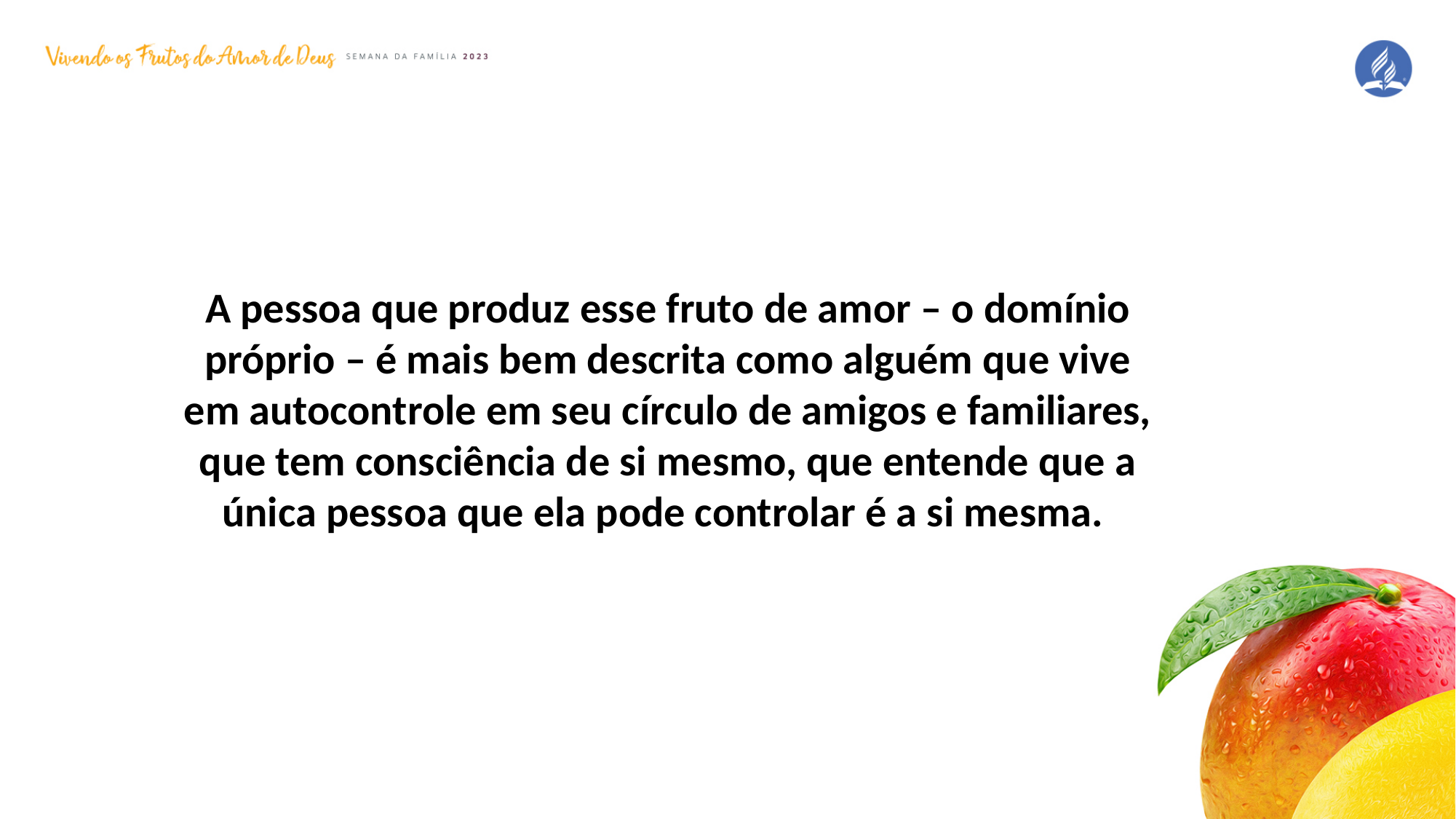

A pessoa que produz esse fruto de amor – o domínio próprio – é mais bem descrita como alguém que vive em autocontrole em seu círculo de amigos e familiares, que tem consciência de si mesmo, que entende que a única pessoa que ela pode controlar é a si mesma.